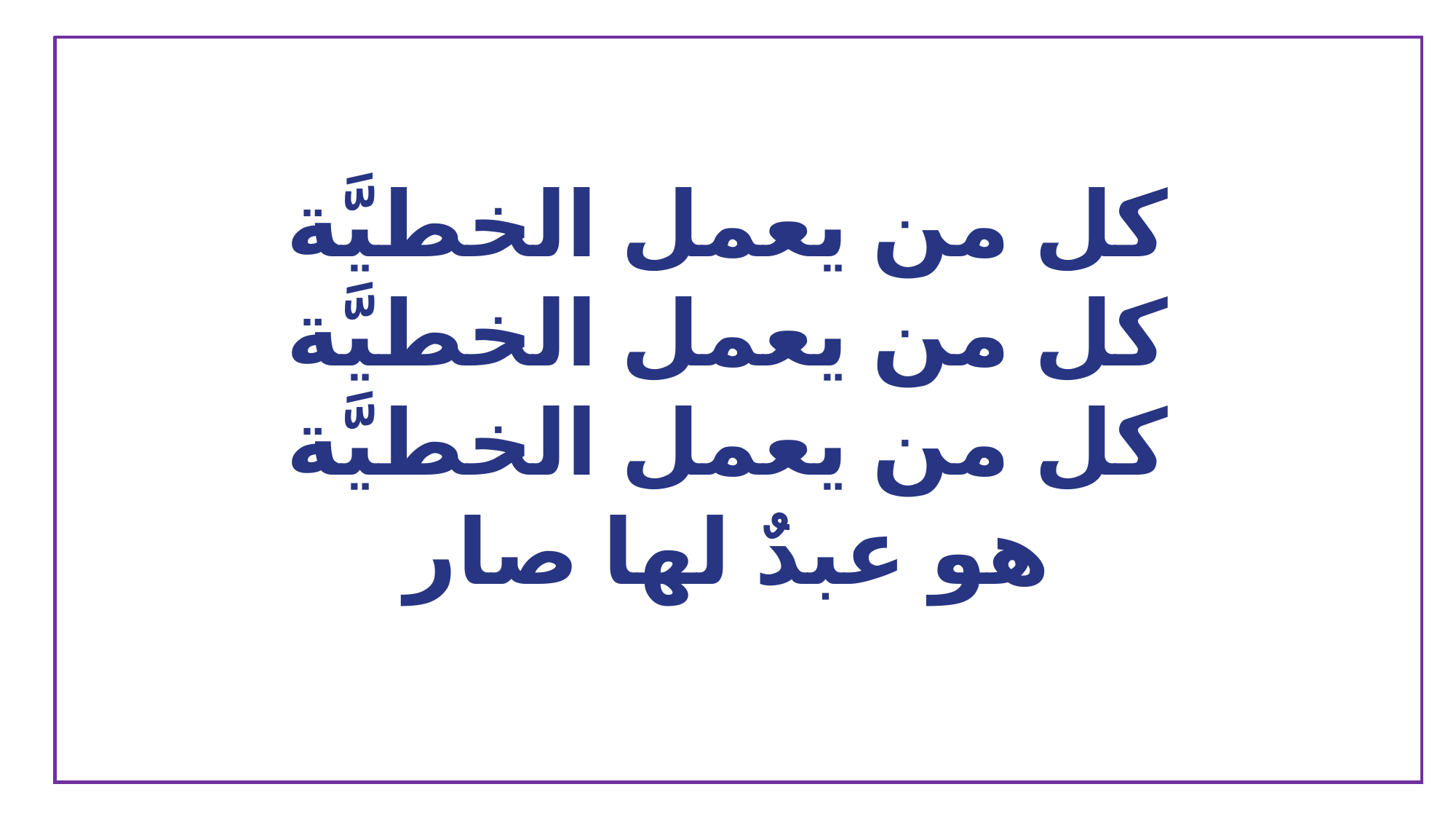

كل من يعمل الخطيَّة
كل من يعمل الخطيَّة
كل من يعمل الخطيَّة
هو عبدٌ لها صار